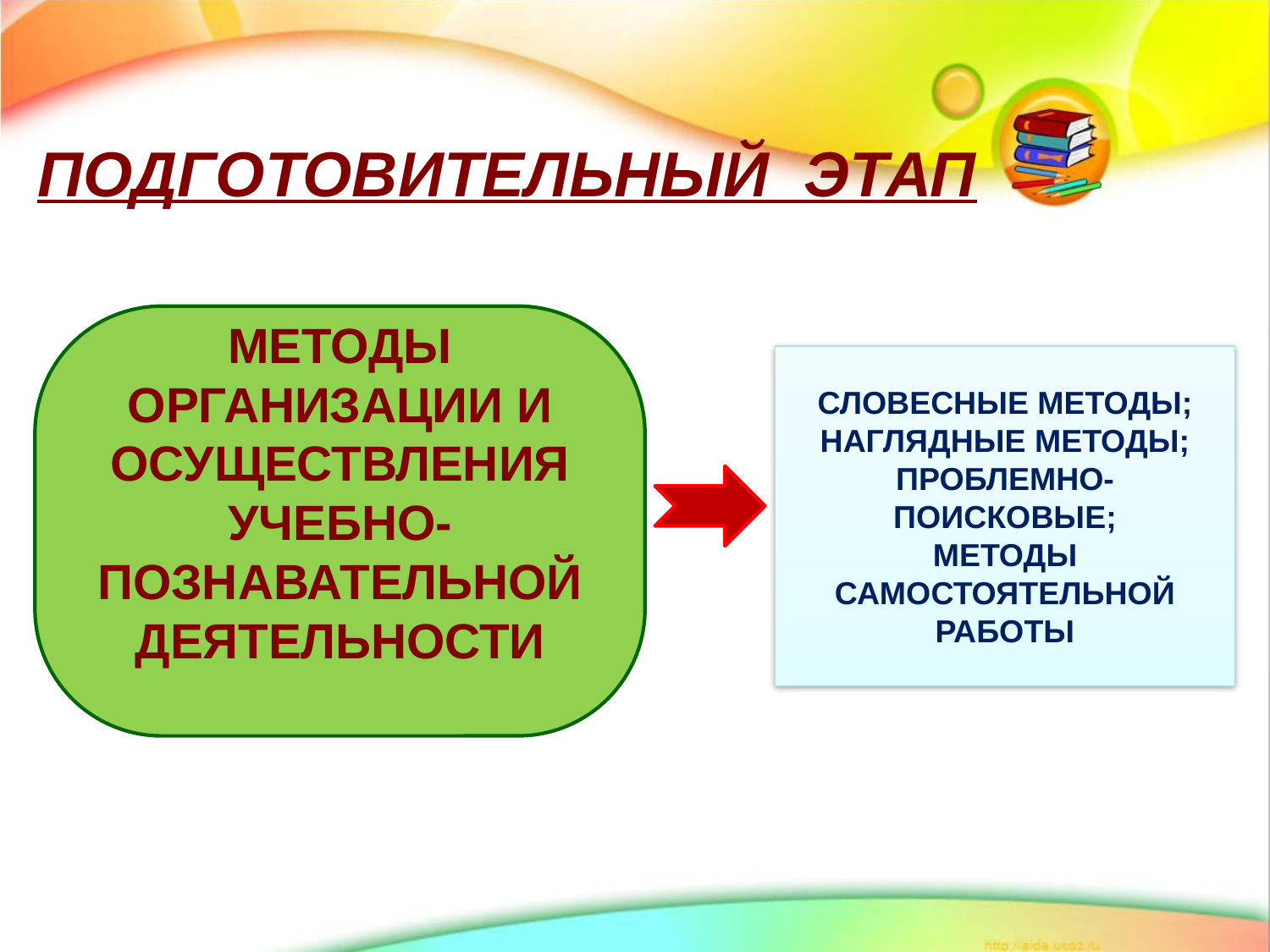

ПОДГОТОВИТЕЛЬНЫЙ  ЭТАП
МЕТОДЫ ОРГАНИЗАЦИИ И ОСУЩЕСТВЛЕНИЯ УЧЕБНО-ПОЗНАВАТЕЛЬНОЙ ДЕЯТЕЛЬНОСТИ

СЛОВЕСНЫЕ МЕТОДЫ;
НАГЛЯДНЫЕ МЕТОДЫ;
ПРОБЛЕМНО-ПОИСКОВЫЕ;
МЕТОДЫ САМОСТОЯТЕЛЬНОЙ РАБОТЫ